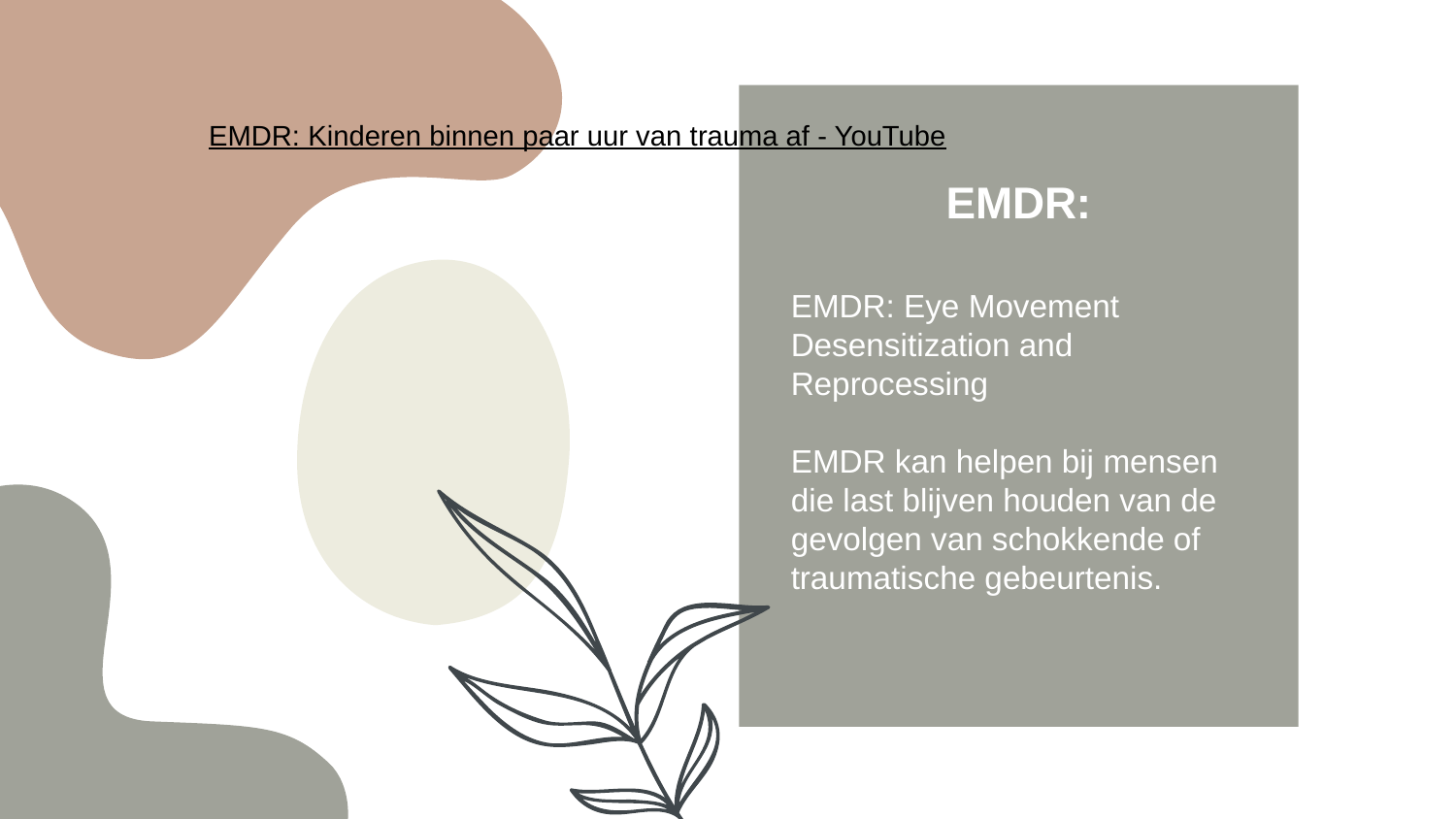

EMDR: Kinderen binnen paar uur van trauma af - YouTube
EMDR:

EMDR: Eye Movement Desensitization and Reprocessing

EMDR kan helpen bij mensen die last blijven houden van de gevolgen van schokkende of traumatische gebeurtenis.